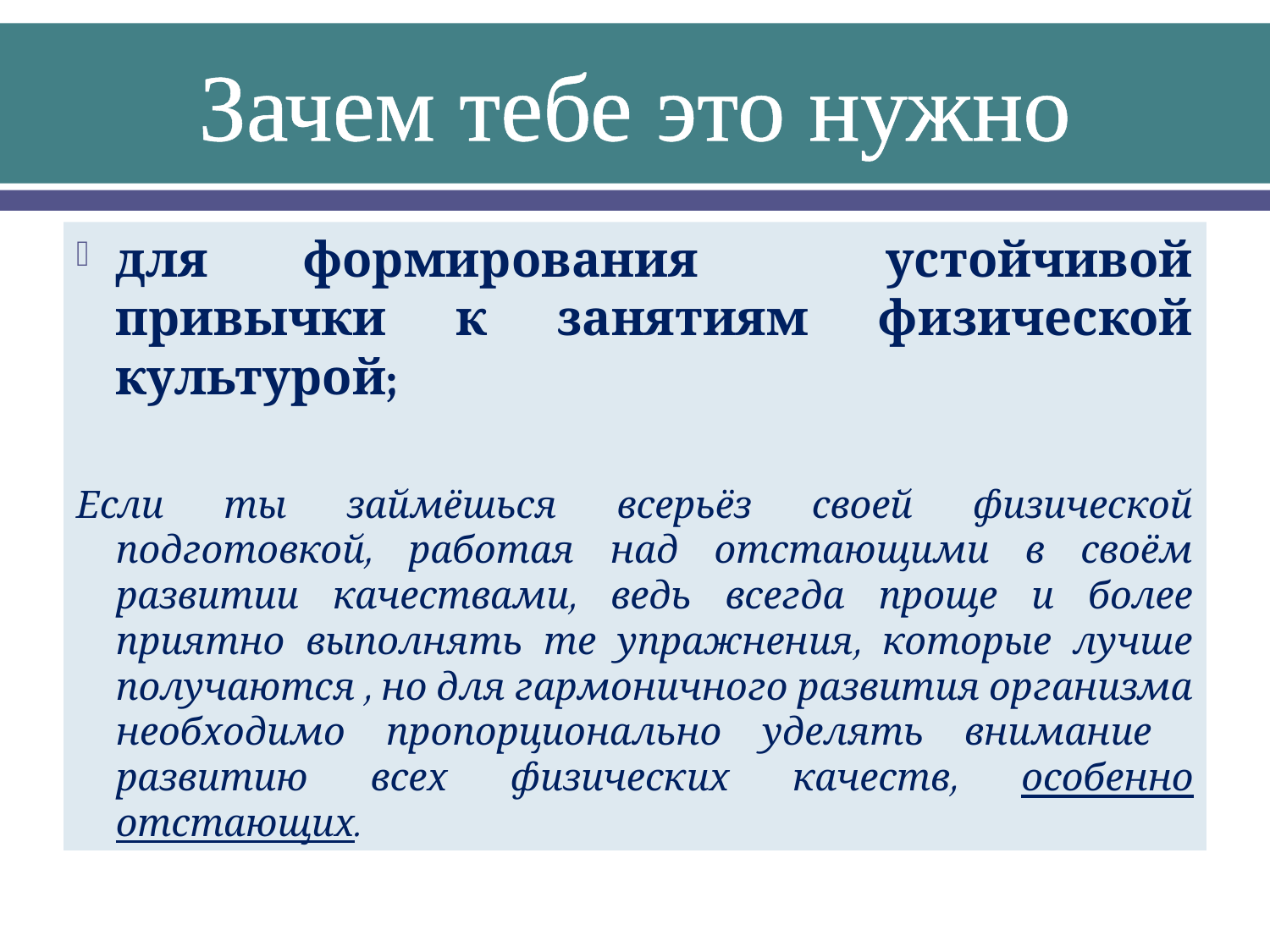

# Зачем тебе это нужно
для формирования  устойчивой привычки к занятиям физической культурой;

Если ты займёшься всерьёз своей физической подготовкой, работая над отстающими в своём развитии качествами, ведь всегда проще и более приятно выполнять те упражнения, которые лучше получаются , но для гармоничного развития организма необходимо пропорционально уделять внимание  развитию всех физических качеств, особенно отстающих.